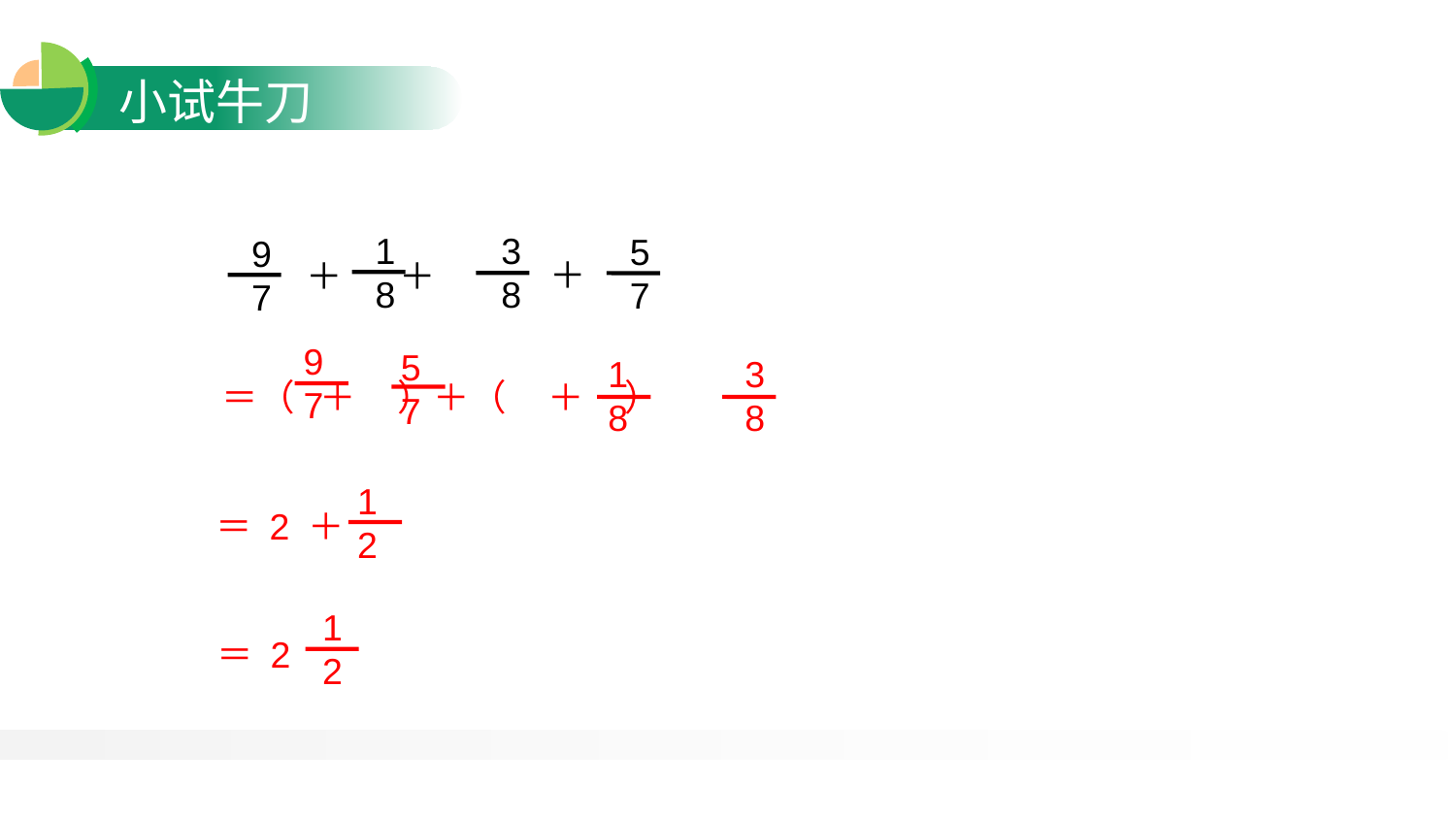

1
8
3
8
5
7
9
7
＋
＋       ＋

9
7
5
7
3
8
1
8
＝（   ＋     ）＋（     ＋     ）

1
2
＝ 2 ＋

1
2
＝ 2